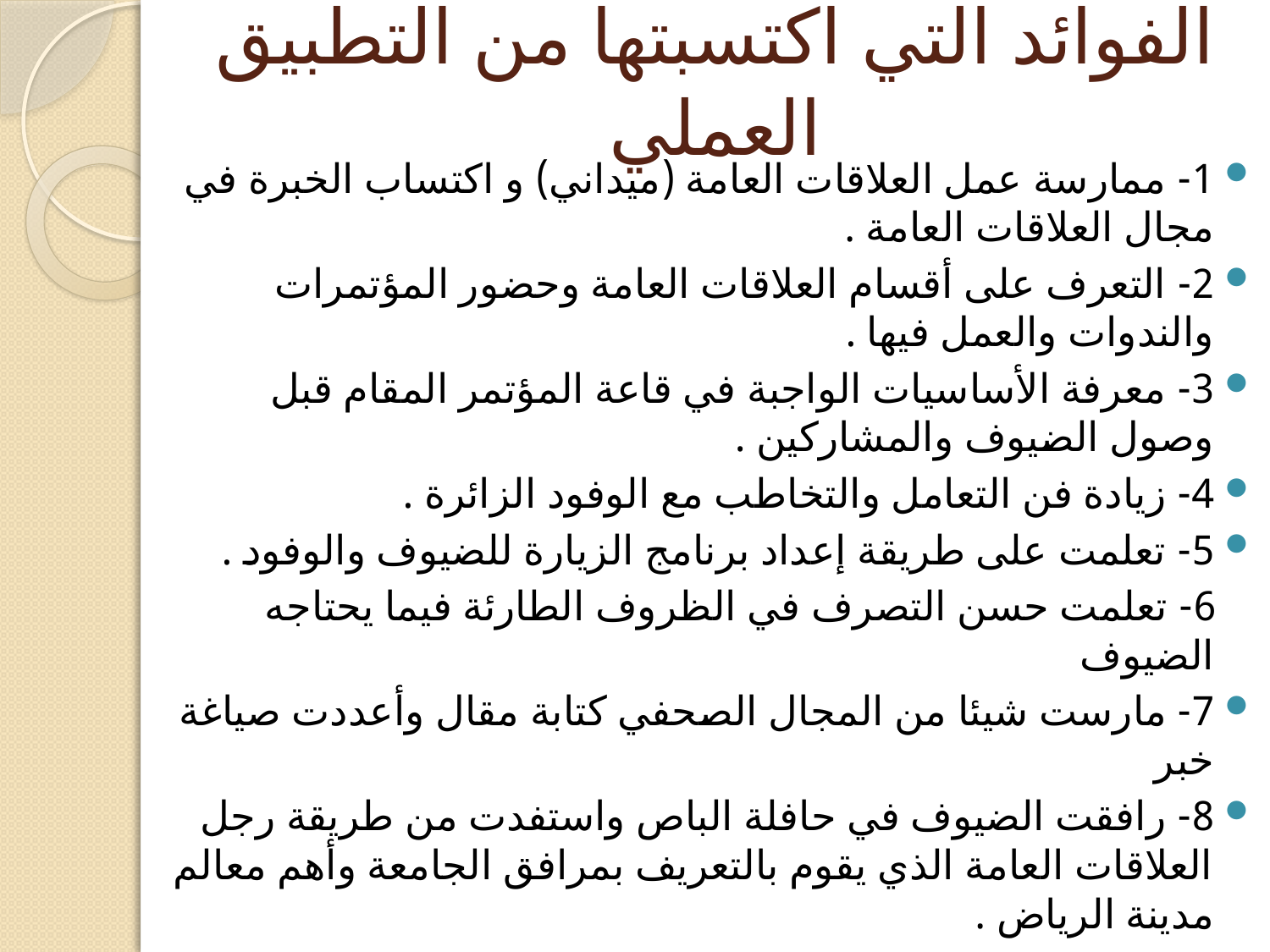

# الفوائد التي اكتسبتها من التطبيق العملي
1- ممارسة عمل العلاقات العامة (ميداني) و اكتساب الخبرة في مجال العلاقات العامة .
2- التعرف على أقسام العلاقات العامة وحضور المؤتمرات والندوات والعمل فيها .
3- معرفة الأساسيات الواجبة في قاعة المؤتمر المقام قبل وصول الضيوف والمشاركين .
4- زيادة فن التعامل والتخاطب مع الوفود الزائرة .
5- تعلمت على طريقة إعداد برنامج الزيارة للضيوف والوفود .
   6- تعلمت حسن التصرف في الظروف الطارئة فيما يحتاجه الضيوف
7- مارست شيئا من المجال الصحفي كتابة مقال وأعددت صياغة خبر
8- رافقت الضيوف في حافلة الباص واستفدت من طريقة رجل العلاقات العامة الذي يقوم بالتعريف بمرافق الجامعة وأهم معالم مدينة الرياض .